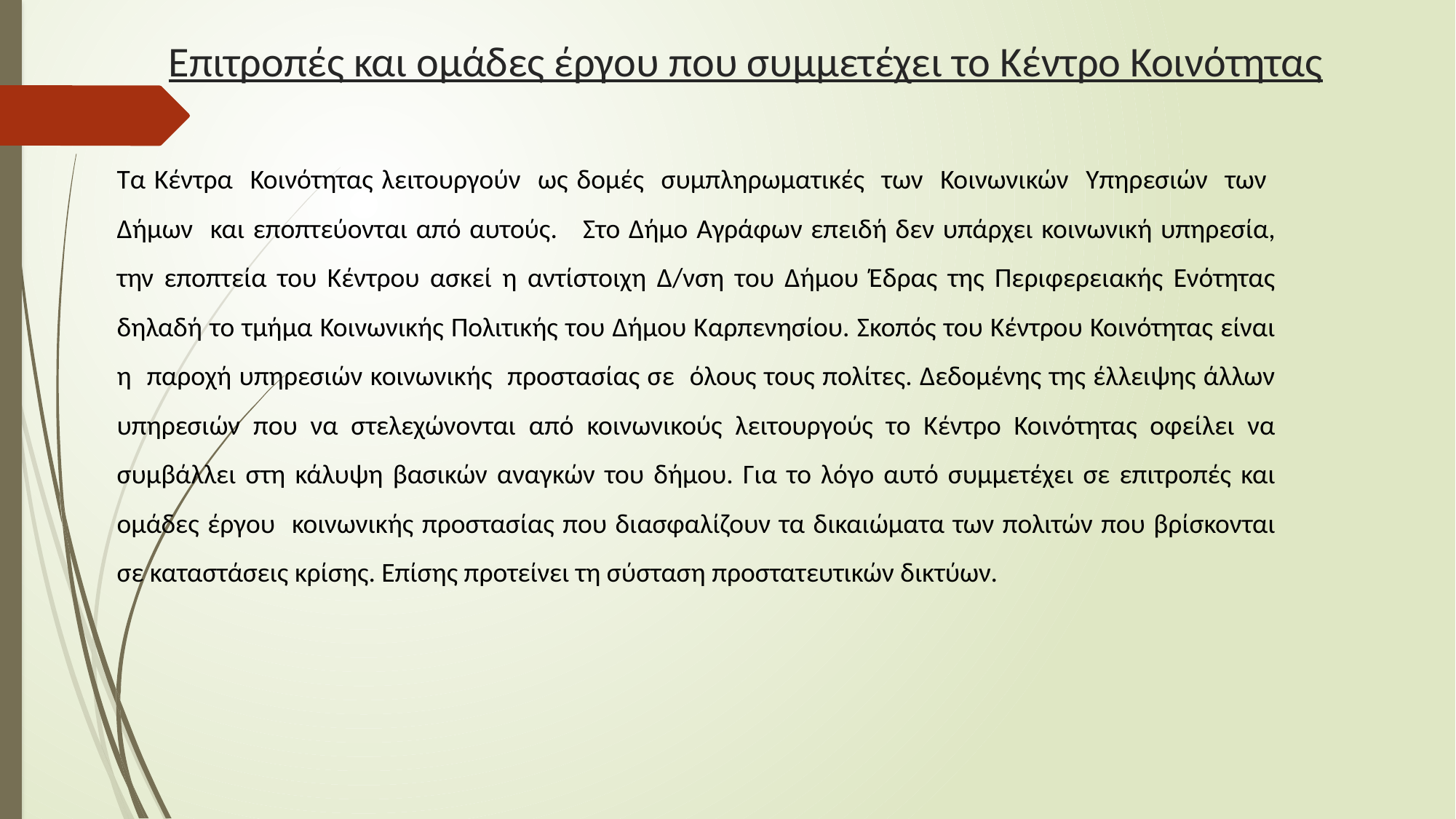

# Επιτροπές και ομάδες έργου που συμμετέχει το Κέντρο Κοινότητας
Τα Κέντρα  Κοινότητας λειτουργούν  ως δομές  συμπληρωματικές  των  Κοινωνικών  Υπηρεσιών  των  Δήμων  και εποπτεύονται από αυτούς.   Στο Δήμο Αγράφων επειδή δεν υπάρχει κοινωνική υπηρεσία, την εποπτεία του Κέντρου ασκεί η αντίστοιχη Δ/νση του Δήμου Έδρας της Περιφερειακής Ενότητας δηλαδή το τμήμα Κοινωνικής Πολιτικής του Δήμου Καρπενησίου. Σκοπός του Κέντρου Κοινότητας είναι η  παροχή υπηρεσιών κοινωνικής  προστασίας σε  όλους τους πολίτες. Δεδομένης της έλλειψης άλλων υπηρεσιών που να στελεχώνονται από κοινωνικούς λειτουργούς το Κέντρο Κοινότητας οφείλει να συμβάλλει στη κάλυψη βασικών αναγκών του δήμου. Για το λόγο αυτό συμμετέχει σε επιτροπές και ομάδες έργου  κοινωνικής προστασίας που διασφαλίζουν τα δικαιώματα των πολιτών που βρίσκονται σε καταστάσεις κρίσης. Επίσης προτείνει τη σύσταση προστατευτικών δικτύων.